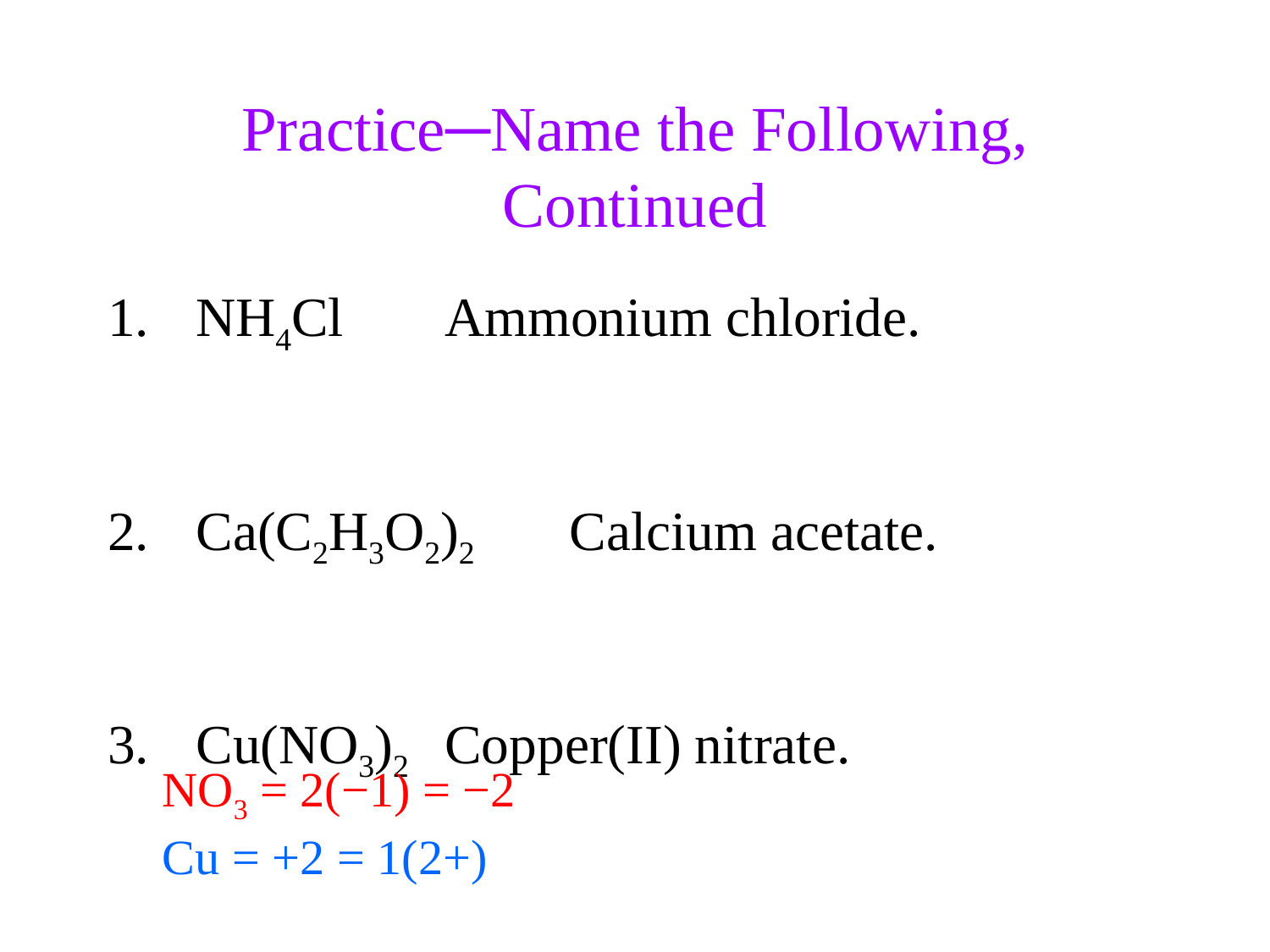

Practice─Name the Following,
Continued
NH4Cl			Ammonium chloride.
Ca(C2H3O2)2		Calcium acetate.
Cu(NO3)2		Copper(II) nitrate.
NO3 = 2(−1) = −2
Cu = +2 = 1(2+)